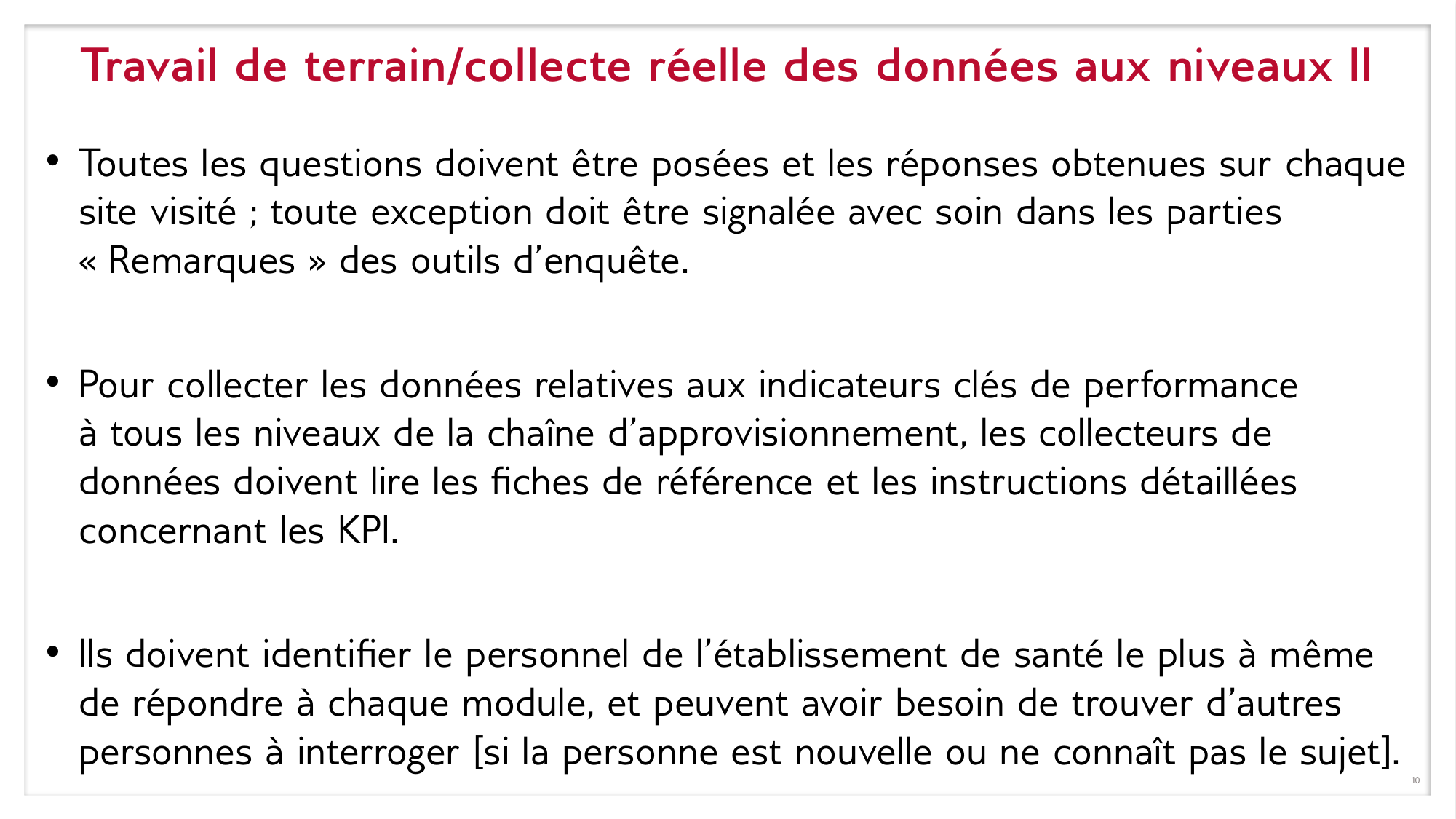

10
# Travail de terrain/collecte réelle des données aux niveaux II
Toutes les questions doivent être posées et les réponses obtenues sur chaque site visité ; toute exception doit être signalée avec soin dans les parties « Remarques » des outils d’enquête.

Pour collecter les données relatives aux indicateurs clés de performance
à tous les niveaux de la chaîne d’approvisionnement, les collecteurs de données doivent lire les fiches de référence et les instructions détaillées concernant les KPI.

Ils doivent identifier le personnel de l’établissement de santé le plus à même de répondre à chaque module, et peuvent avoir besoin de trouver d’autres personnes à interroger [si la personne est nouvelle ou ne connaît pas le sujet].